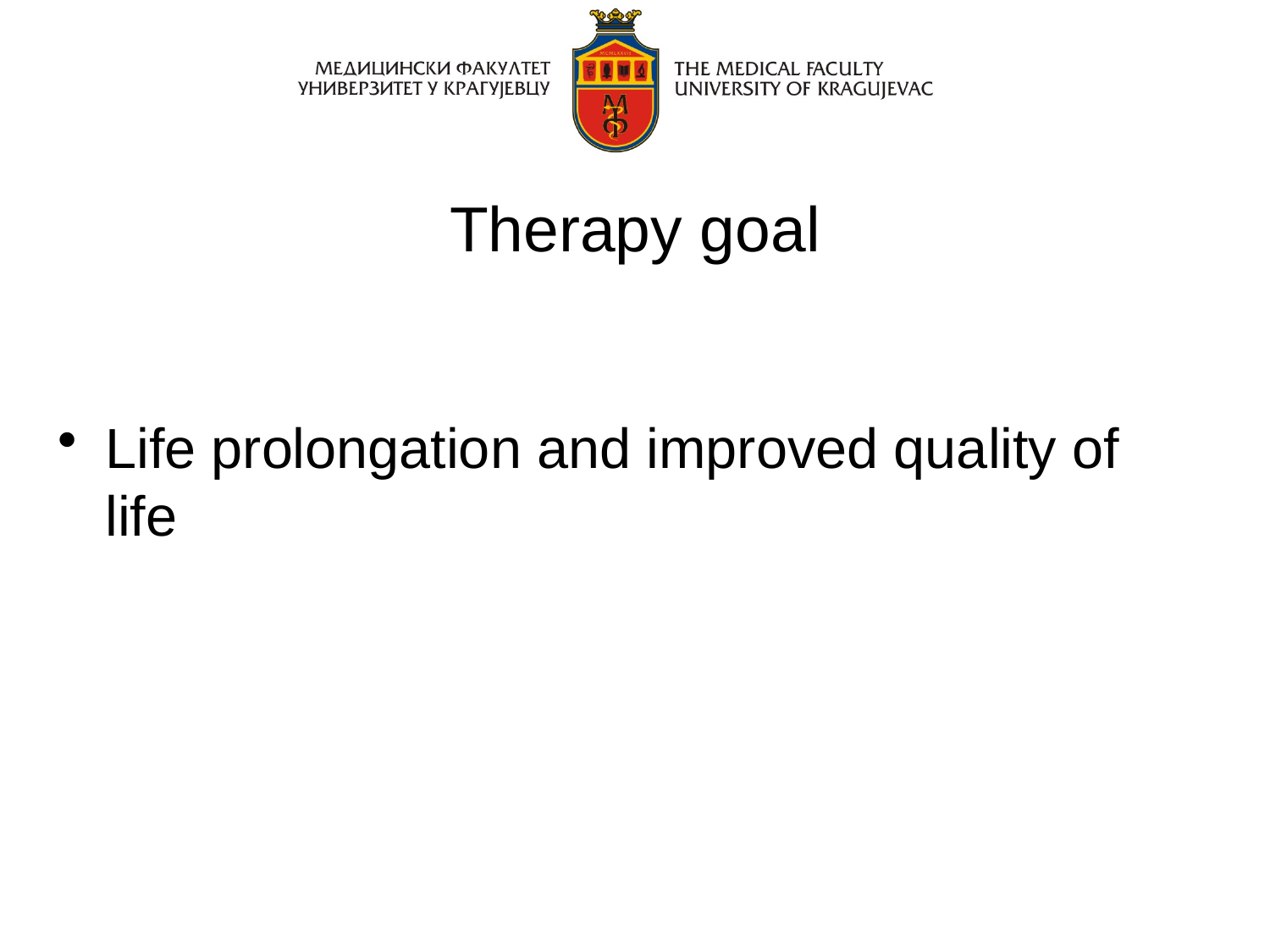

# Therapy goal
Life prolongation and improved quality of life